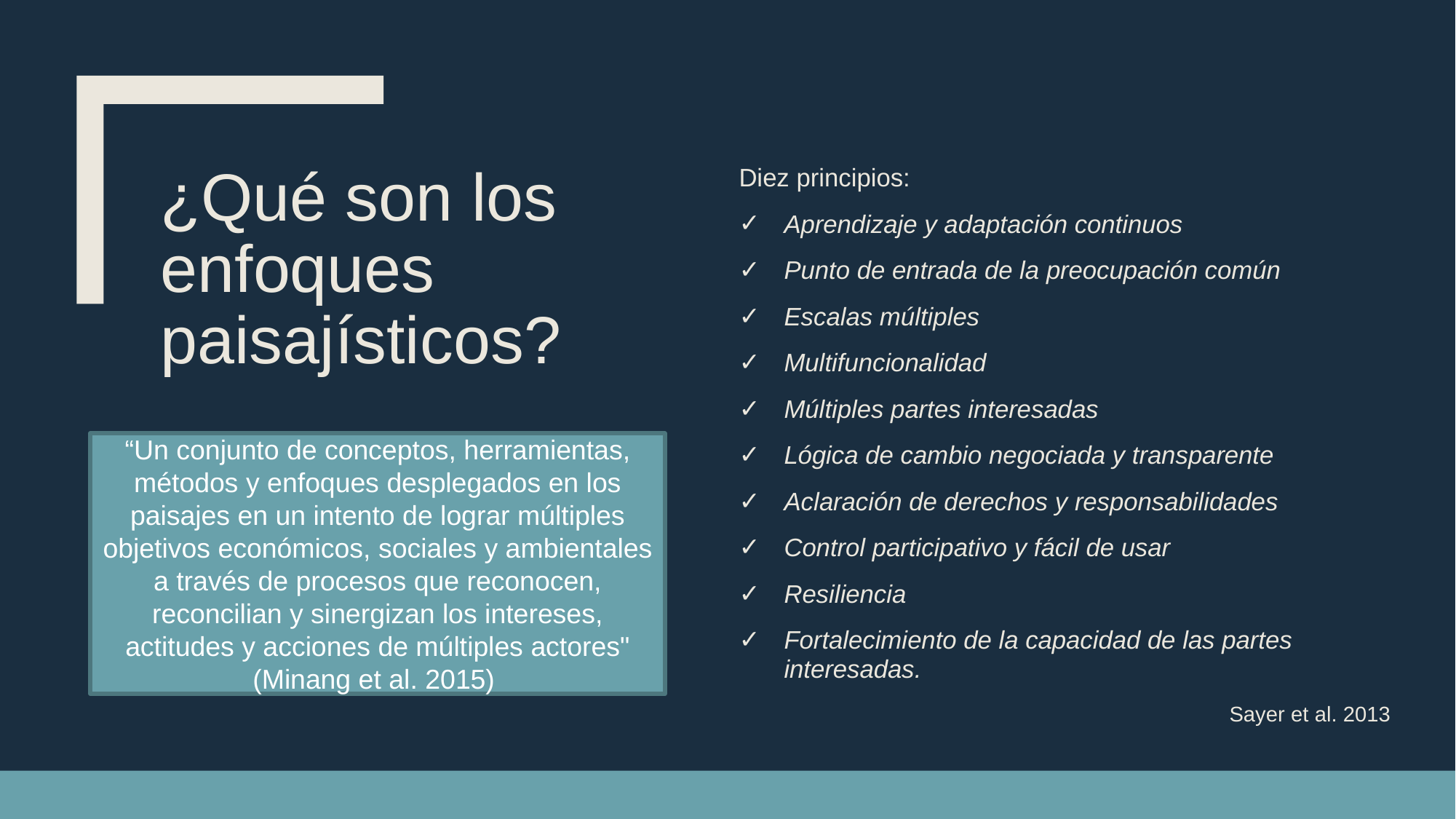

# ¿Qué son los enfoques paisajísticos?
Diez principios:
Aprendizaje y adaptación continuos
Punto de entrada de la preocupación común
Escalas múltiples
Multifuncionalidad
Múltiples partes interesadas
Lógica de cambio negociada y transparente
Aclaración de derechos y responsabilidades
Control participativo y fácil de usar
Resiliencia
Fortalecimiento de la capacidad de las partes interesadas.
“Un conjunto de conceptos, herramientas, métodos y enfoques desplegados en los paisajes en un intento de lograr múltiples objetivos económicos, sociales y ambientales a través de procesos que reconocen, reconcilian y sinergizan los intereses, actitudes y acciones de múltiples actores" (Minang et al. 2015)
Sayer et al. 2013